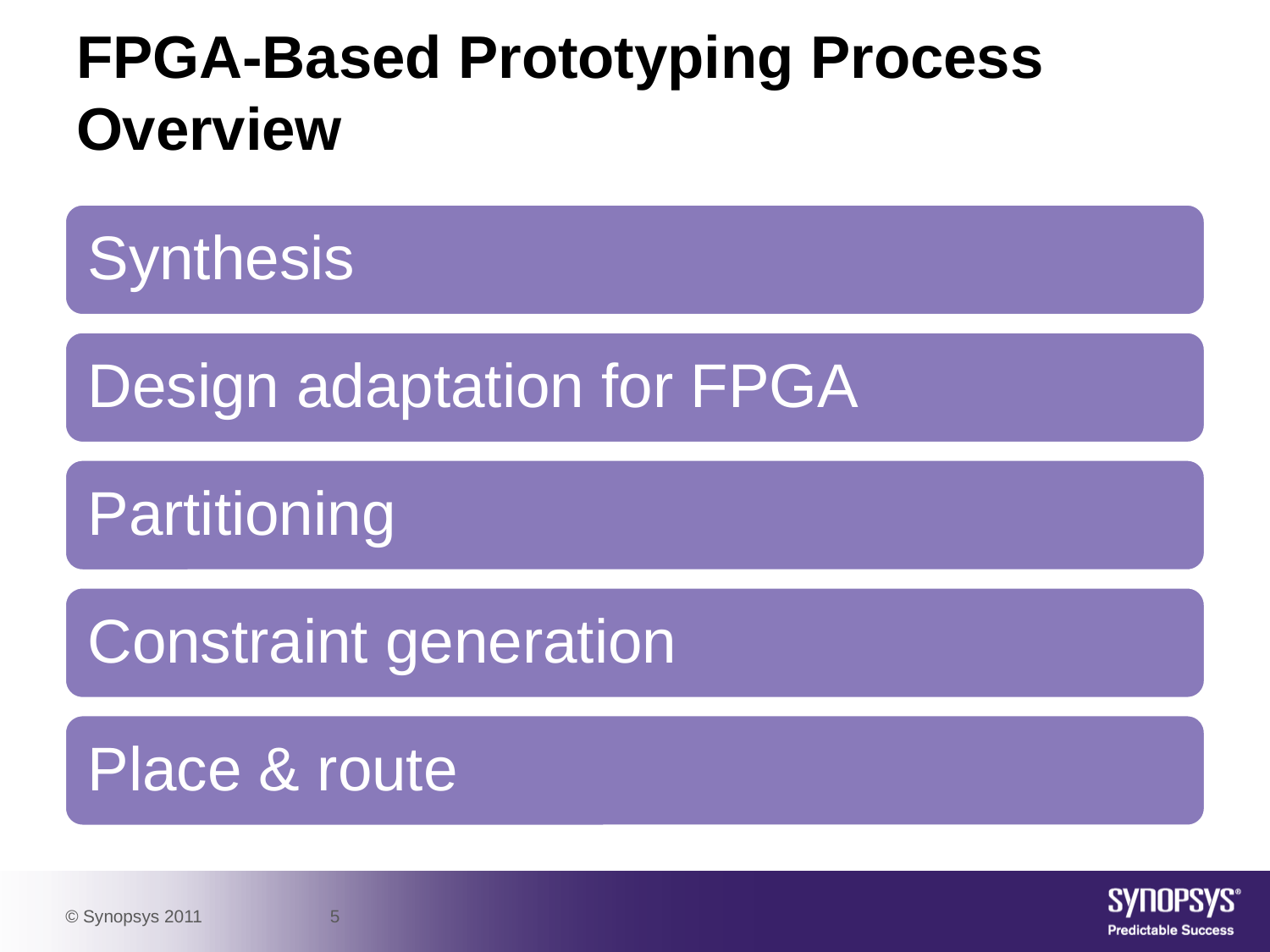

# FPGA-Based Prototyping Process Overview
Synthesis
Design adaptation for FPGA
Partitioning
Constraint generation
Place & route